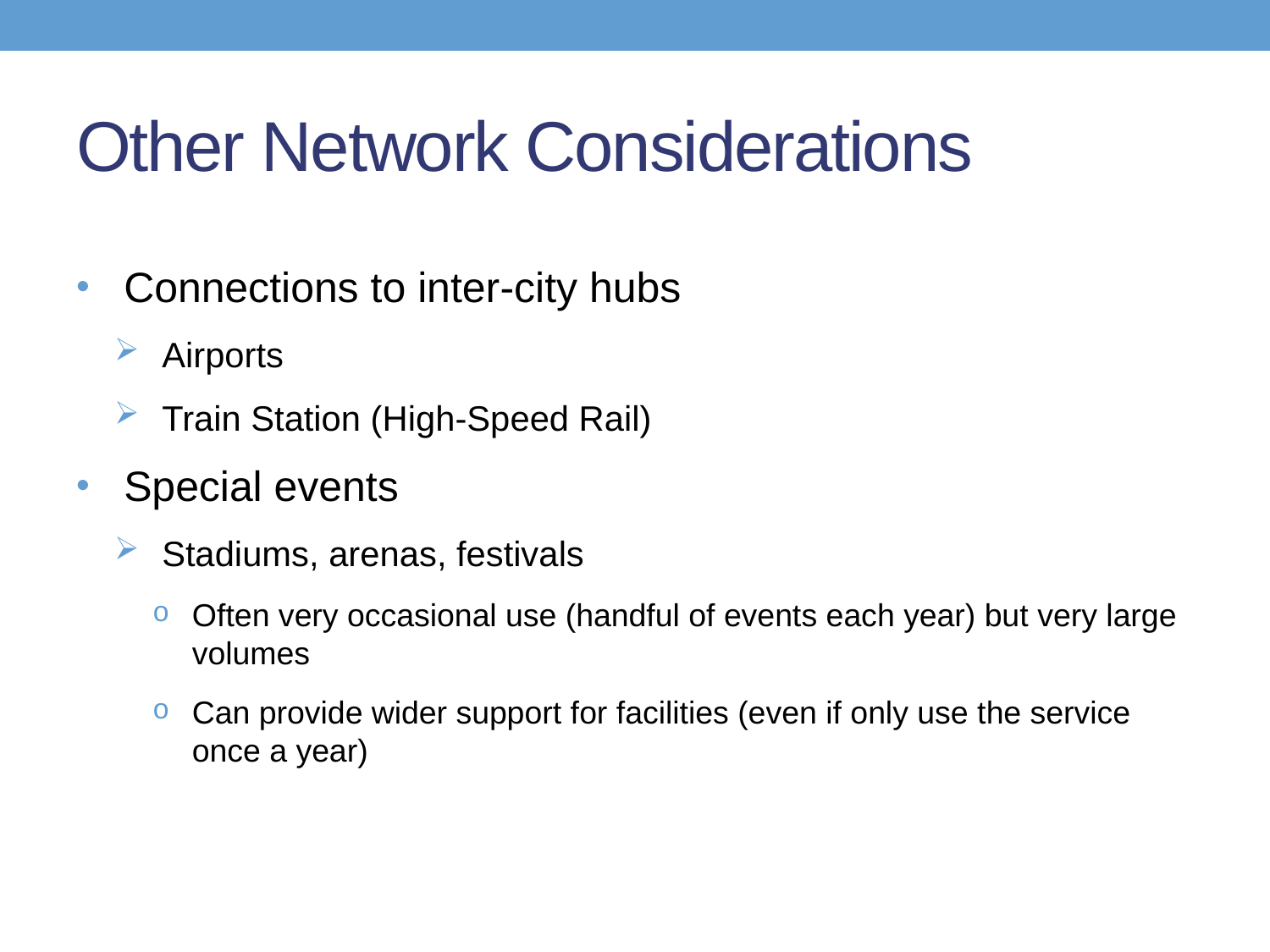

# Other Network Considerations
Connections to inter-city hubs
Airports
Train Station (High-Speed Rail)
Special events
Stadiums, arenas, festivals
Often very occasional use (handful of events each year) but very large volumes
Can provide wider support for facilities (even if only use the service once a year)